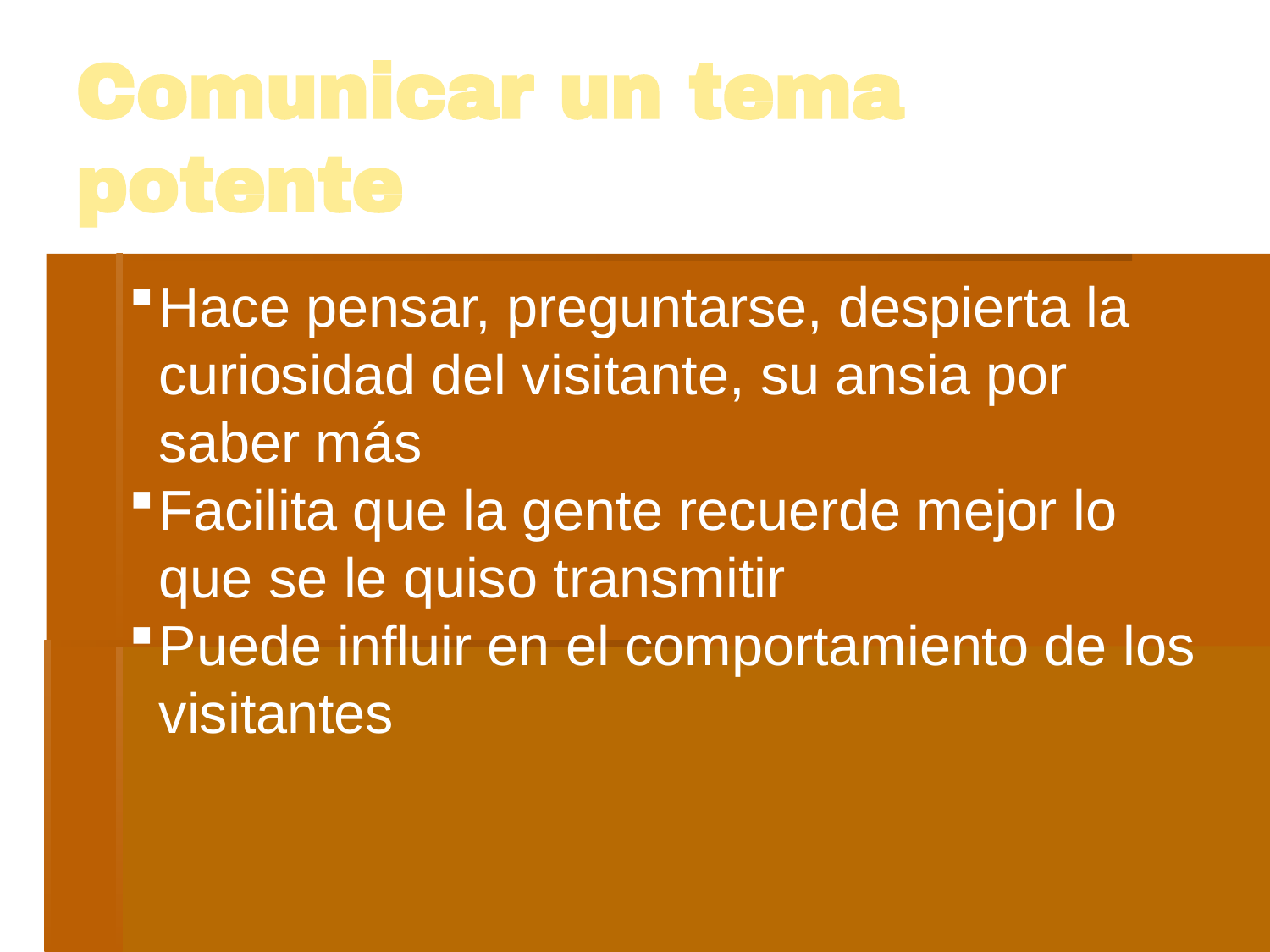

Comunicar un tema potente
Hace pensar, preguntarse, despierta la curiosidad del visitante, su ansia por saber más
Facilita que la gente recuerde mejor lo que se le quiso transmitir
Puede influir en el comportamiento de los visitantes